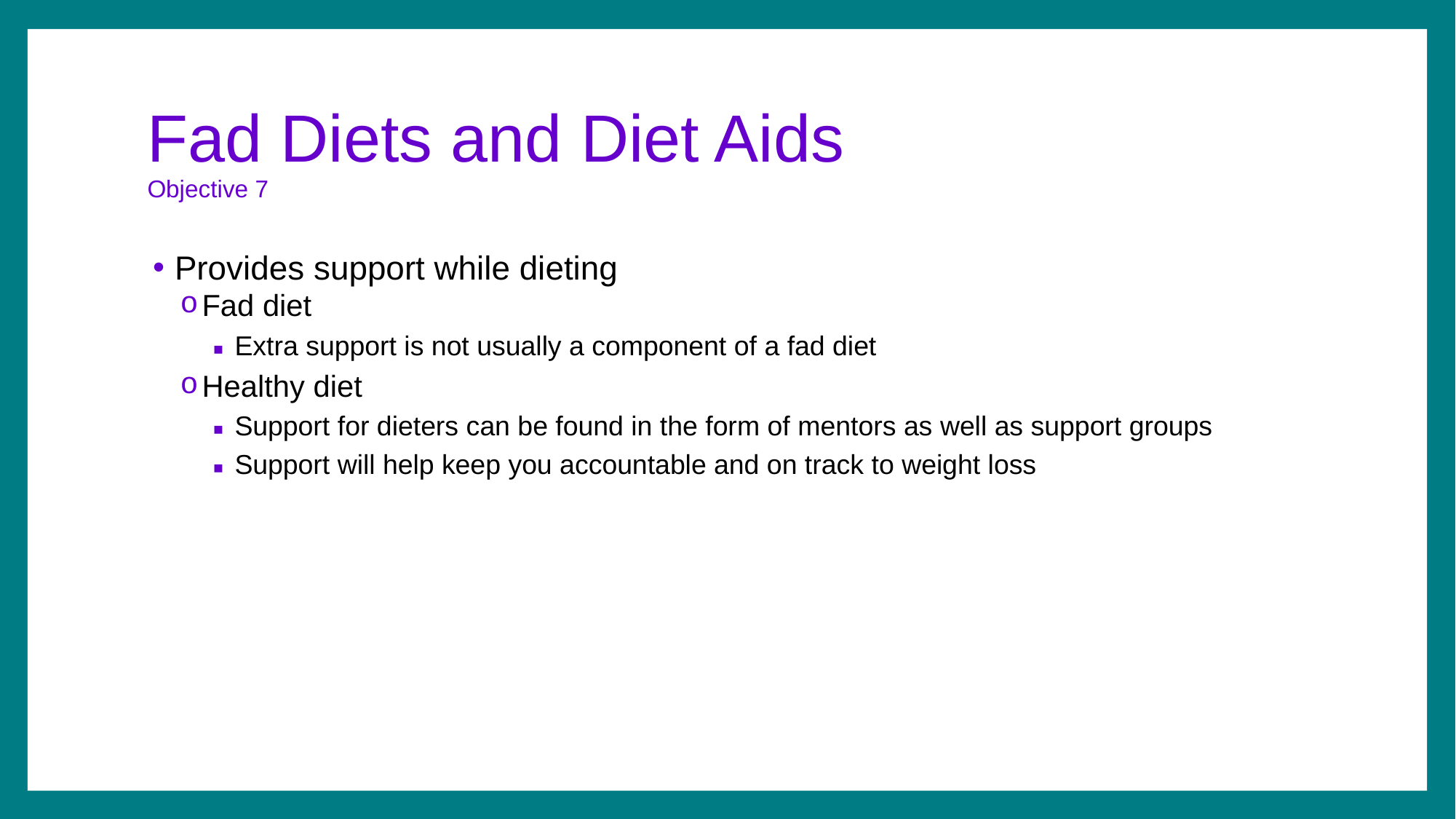

# Fad Diets and Diet Aids Objective 7
Provides support while dieting
Fad diet
Extra support is not usually a component of a fad diet
Healthy diet
Support for dieters can be found in the form of mentors as well as support groups
Support will help keep you accountable and on track to weight loss